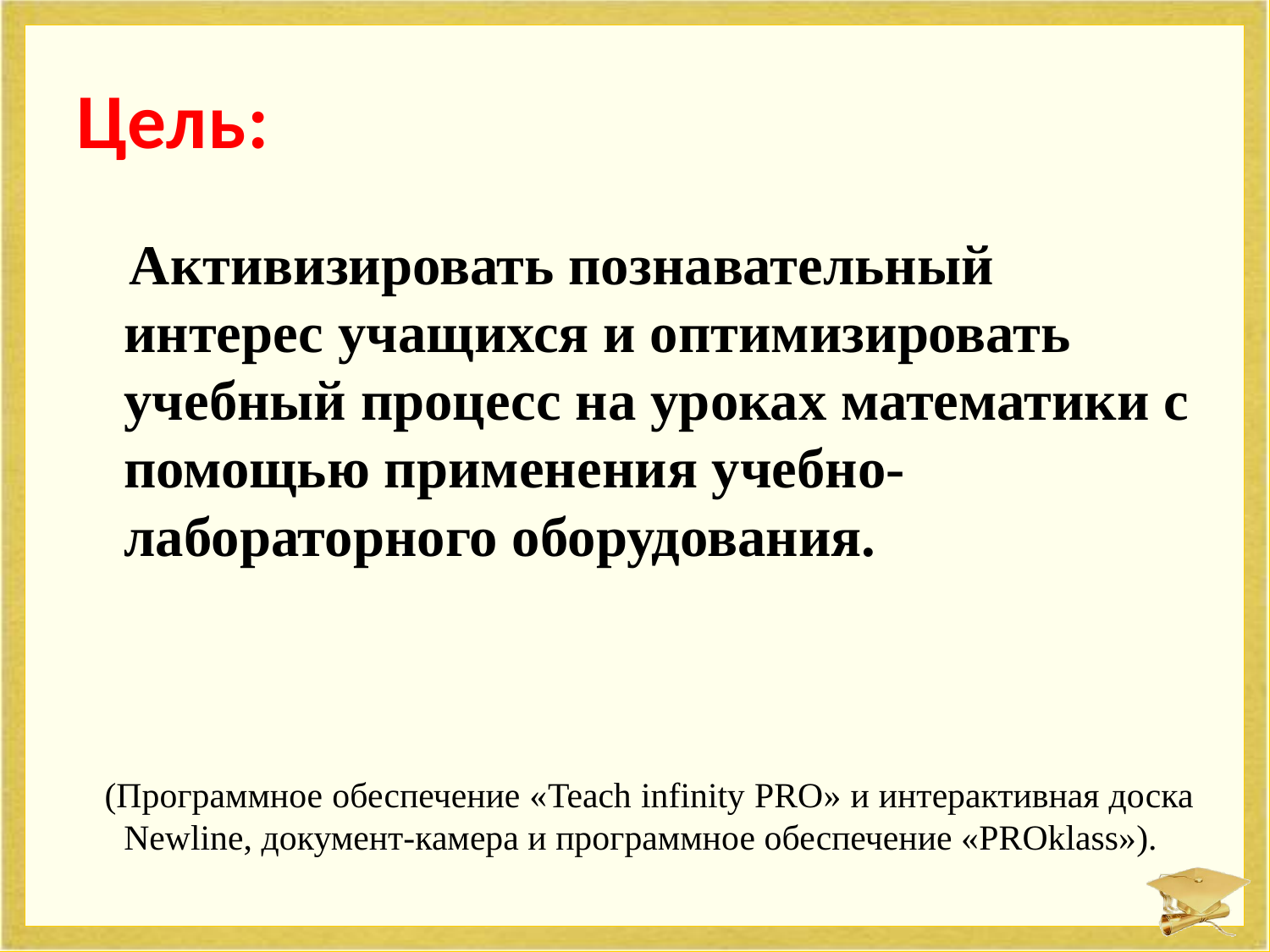

# Цель:
      Активизировать познавательный интерес учащихся и оптимизировать учебный процесс на уроках математики с помощью применения учебно-лабораторного оборудования.

   (Программное обеспечение «Teach infinity PRO» и интерактивная доска Newline, документ-камера и программное обеспечение «PROklass»).